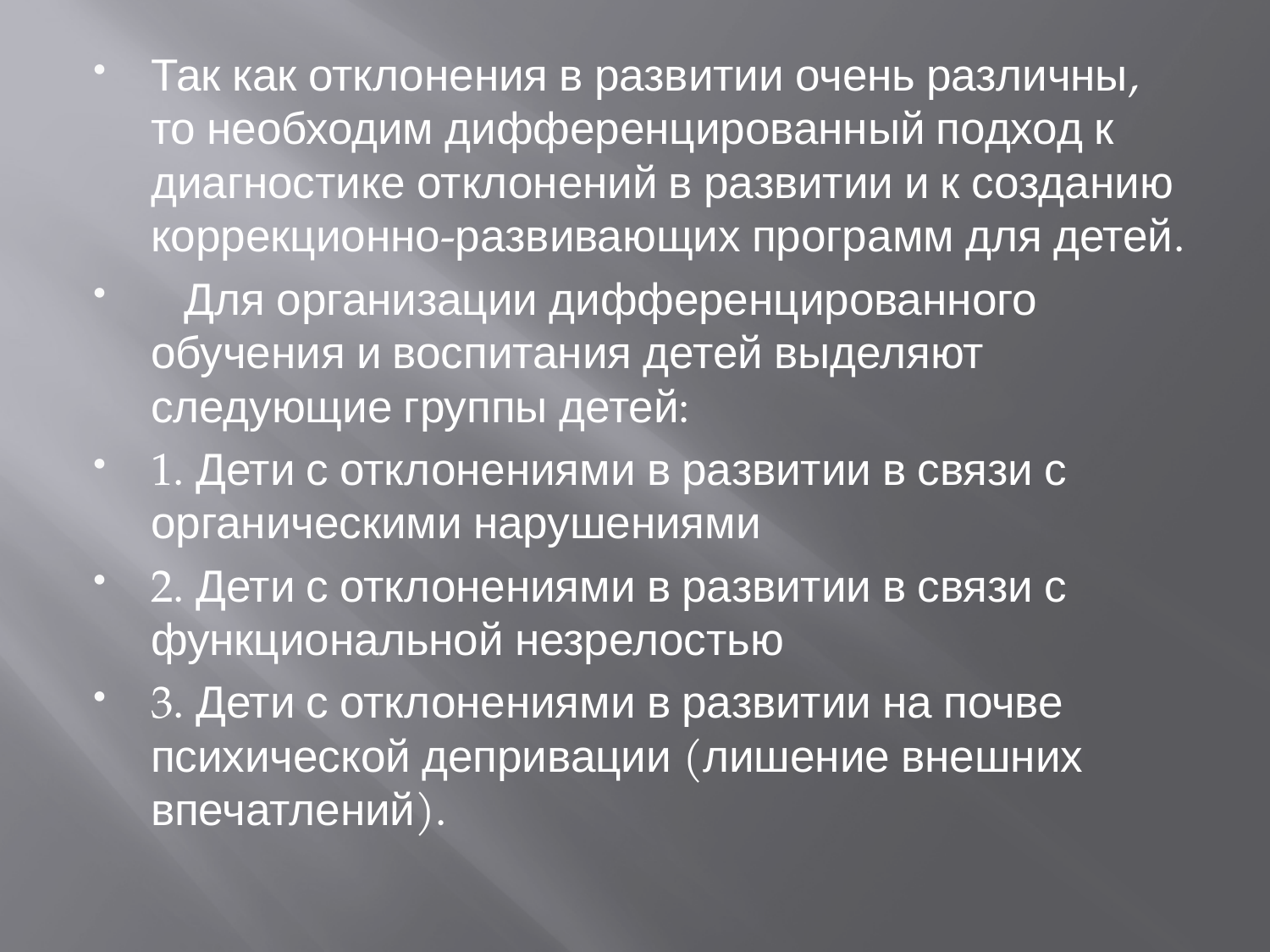

Так как отклонения в развитии очень различны, то необходим дифференцированный подход к диагностике отклонений в развитии и к созданию коррекционно-развивающих программ для детей.
   Для организации дифференцированного обучения и воспитания детей выделяют следующие группы детей:
1. Дети с отклонениями в развитии в связи с органическими нарушениями
2. Дети с отклонениями в развитии в связи с функциональной незрелостью
3. Дети с отклонениями в развитии на почве психической депривации (лишение внешних впечатлений).